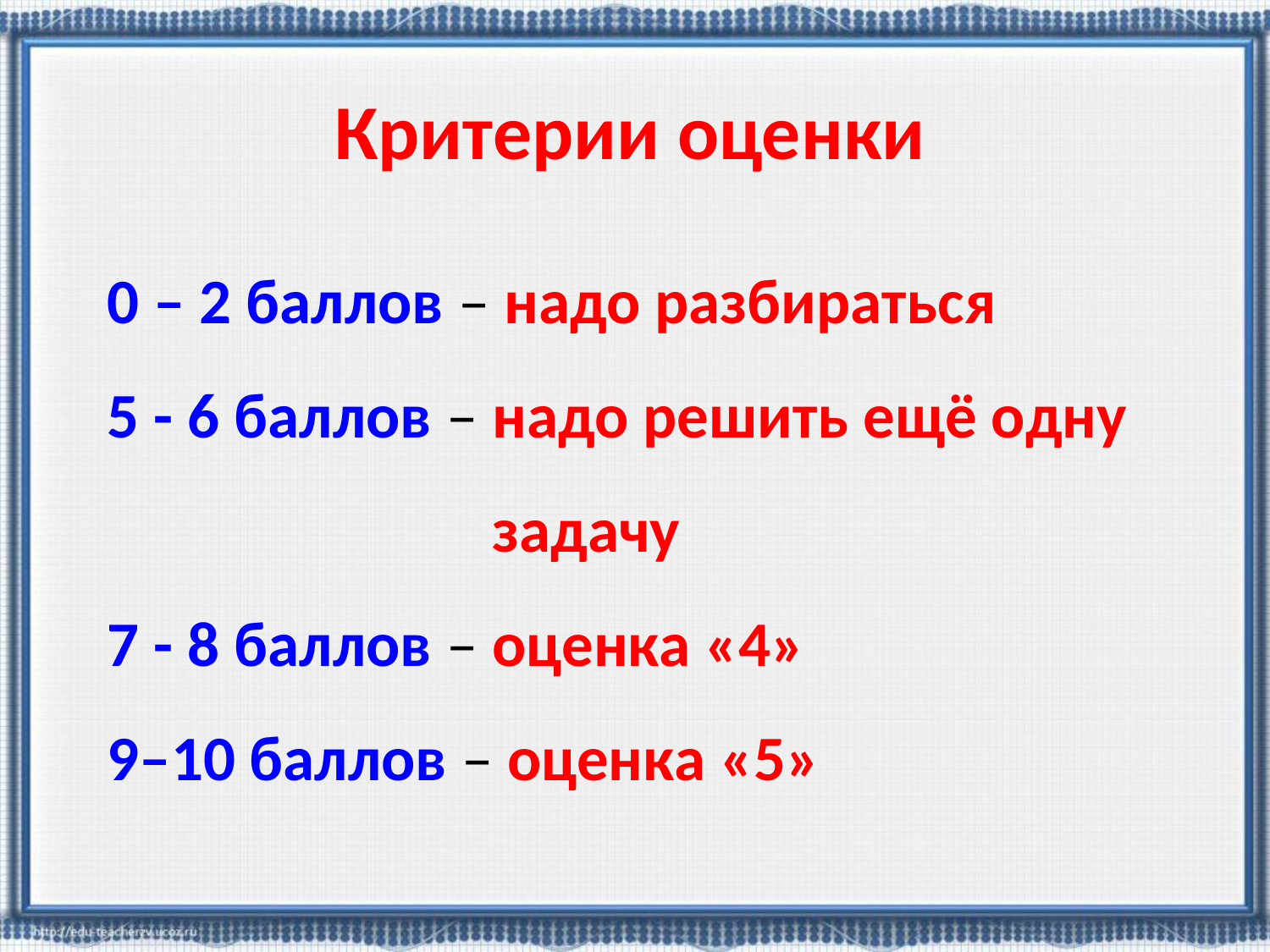

Критерии оценки
0 – 2 баллов – надо разбираться
5 - 6 баллов – надо решить ещё одну задачу
7 - 8 баллов – оценка «4»
9–10 баллов – оценка «5»